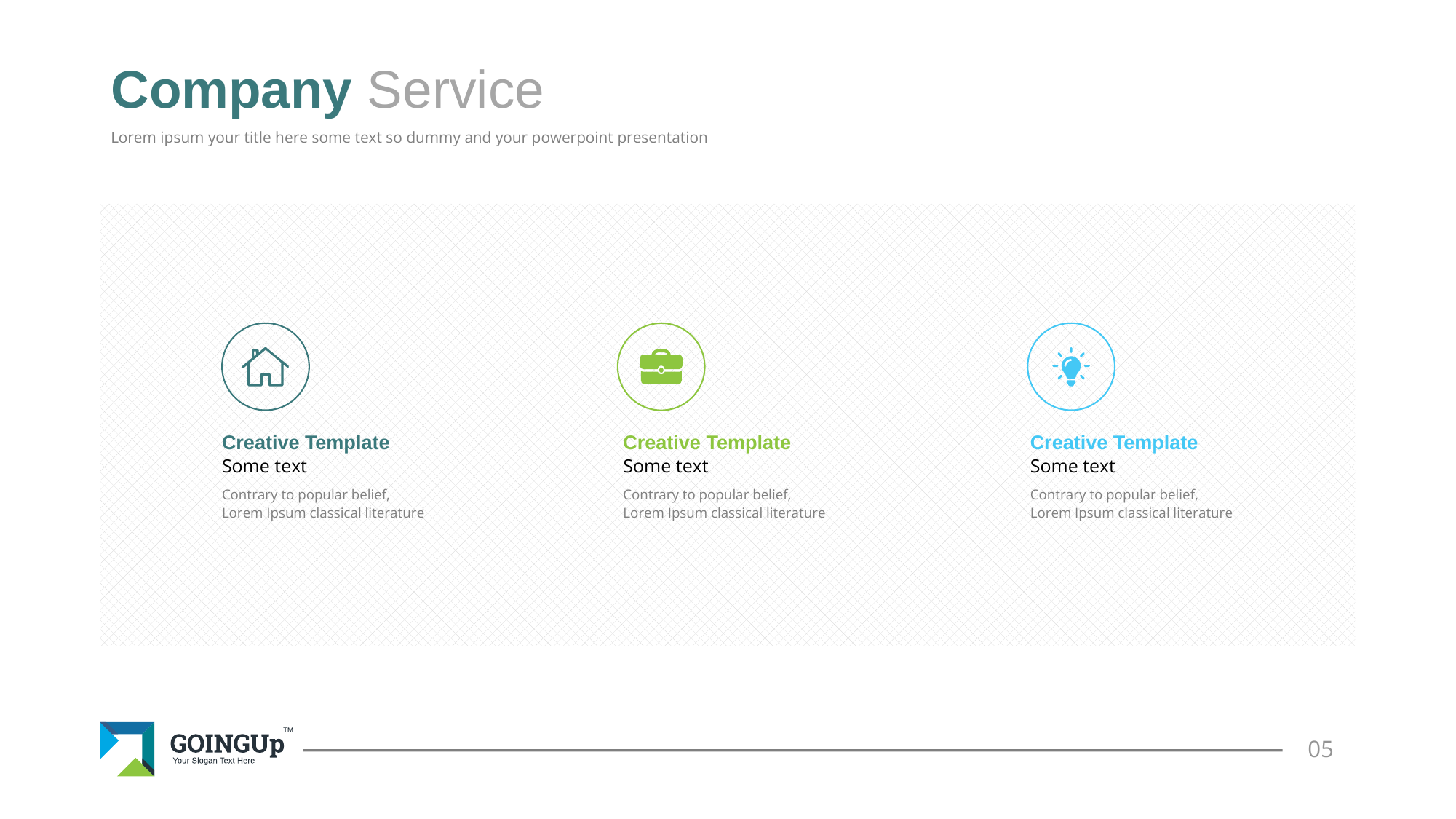

# Company Service
Lorem ipsum your title here some text so dummy and your powerpoint presentation

Creative Template
Some text
Contrary to popular belief, Lorem Ipsum classical literature

Creative Template
Some text
Contrary to popular belief, Lorem Ipsum classical literature

Creative Template
Some text
Contrary to popular belief, Lorem Ipsum classical literature
05